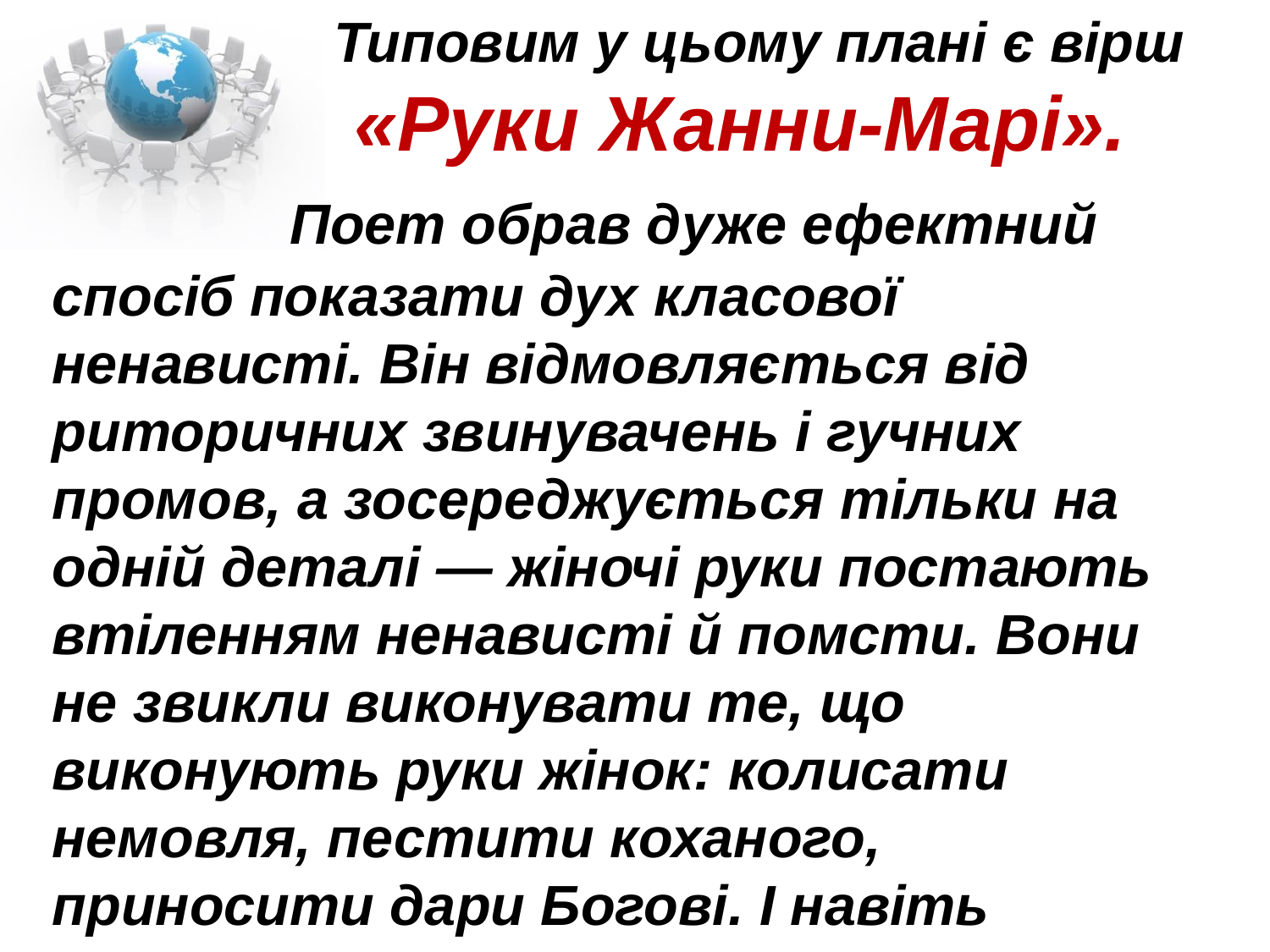

Типовим у цьому плані є вірш
              «Руки Жанни-Марі».                Поет обрав дуже ефектний спосіб показати дух класової ненависті. Він відмовляється від риторичних звинувачень і гучних промов, а зосереджується тільки на одній деталі — жіночі руки постають втіленням ненависті й помсти. Вони не звикли виконувати те, що виконують руки жінок: колисати немовля, пестити коханого, приносити дари Богові. І навіть працювати.